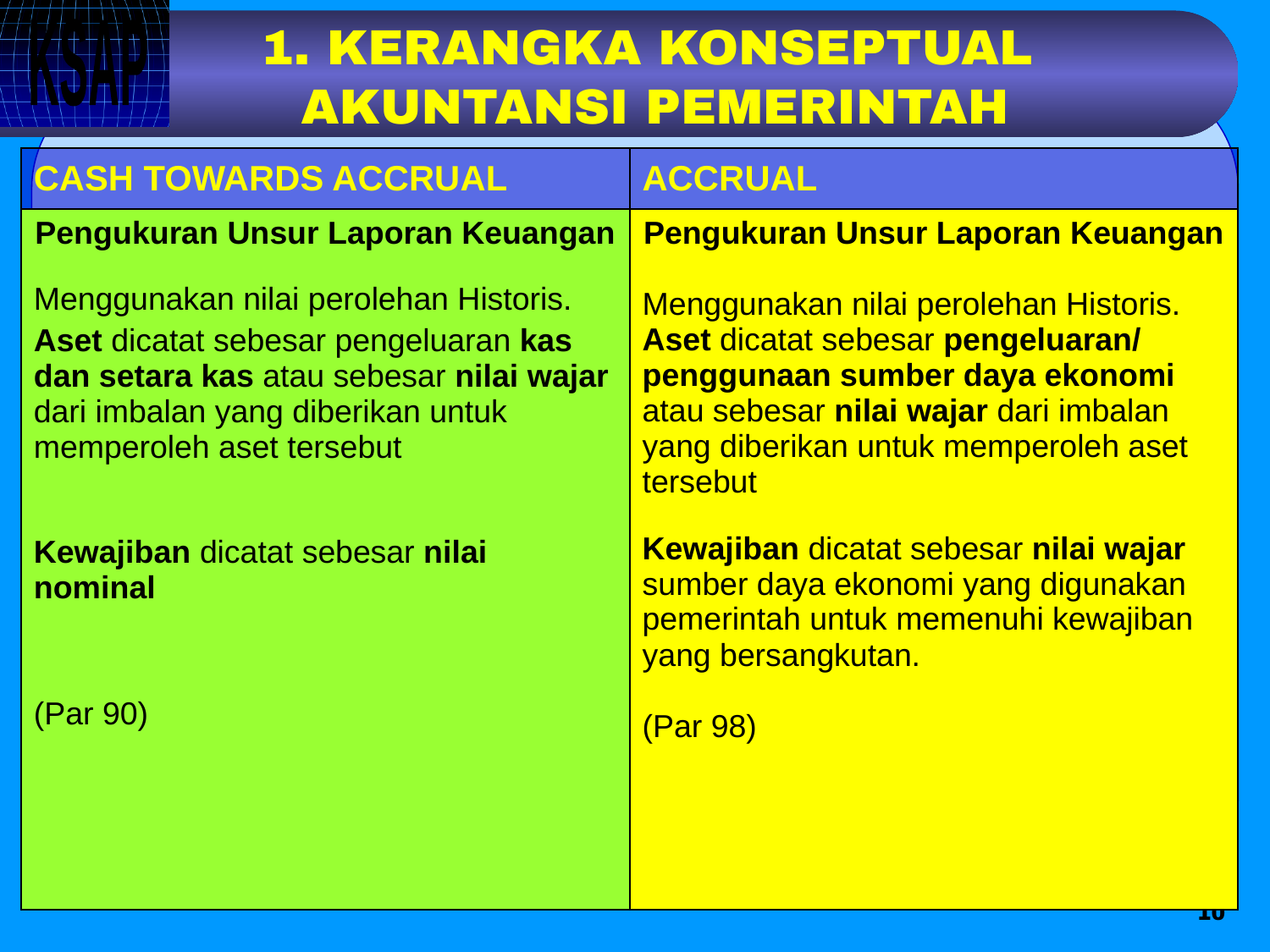

# 1. KERANGKA KONSEPTUAL AKUNTANSI PEMERINTAH
| CASH TOWARDS ACCRUAL | ACCRUAL |
| --- | --- |
| Pengukuran Unsur Laporan Keuangan Menggunakan nilai perolehan Historis. Aset dicatat sebesar pengeluaran kas dan setara kas atau sebesar nilai wajar dari imbalan yang diberikan untuk memperoleh aset tersebut Kewajiban dicatat sebesar nilai nominal (Par 90) | Pengukuran Unsur Laporan Keuangan Menggunakan nilai perolehan Historis. Aset dicatat sebesar pengeluaran/ penggunaan sumber daya ekonomi atau sebesar nilai wajar dari imbalan yang diberikan untuk memperoleh aset tersebut Kewajiban dicatat sebesar nilai wajar sumber daya ekonomi yang digunakan pemerintah untuk memenuhi kewajiban yang bersangkutan. (Par 98) |
10